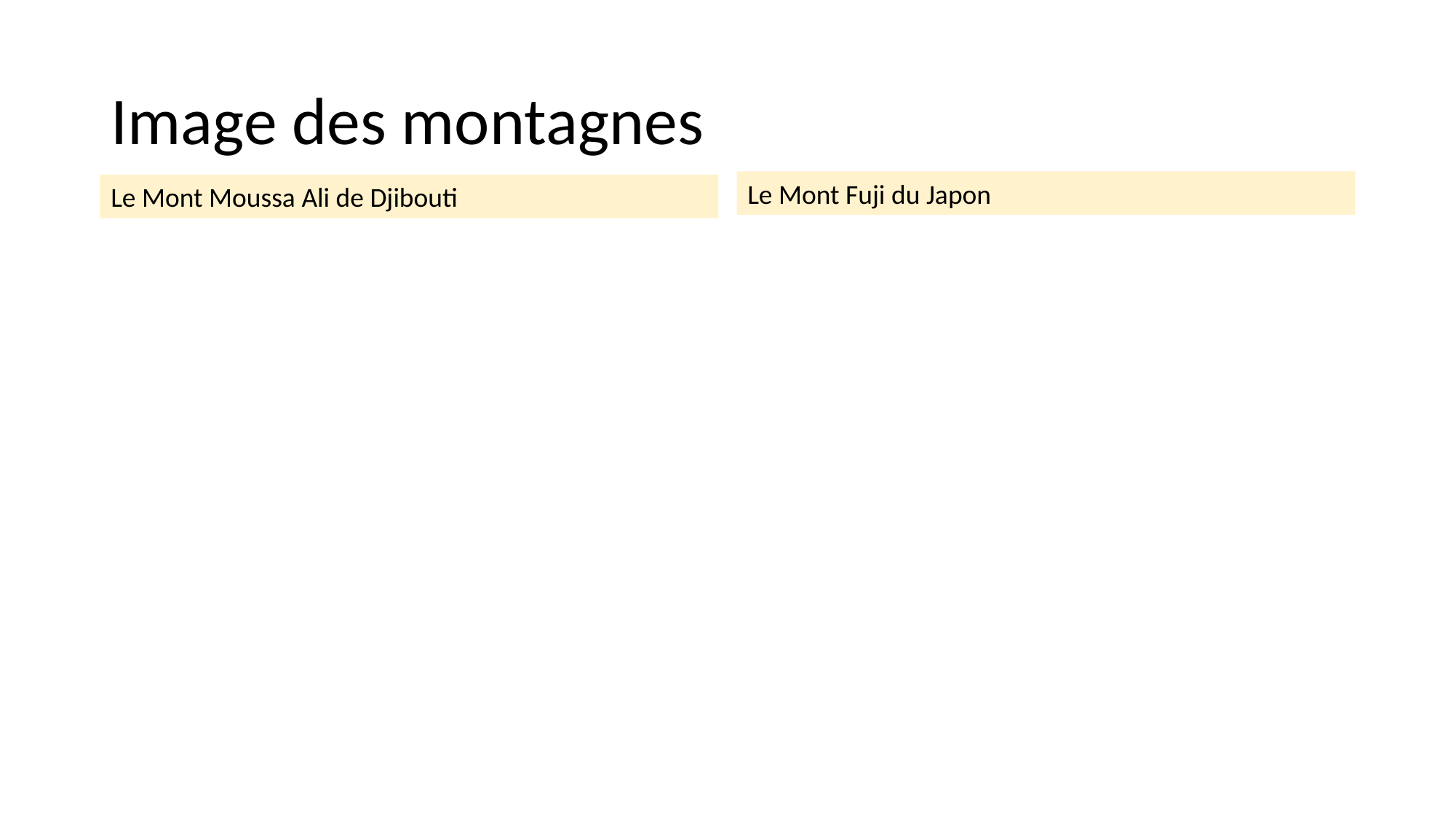

# Image des montagnes
Le Mont Fuji du Japon
Le Mont Moussa Ali de Djibouti